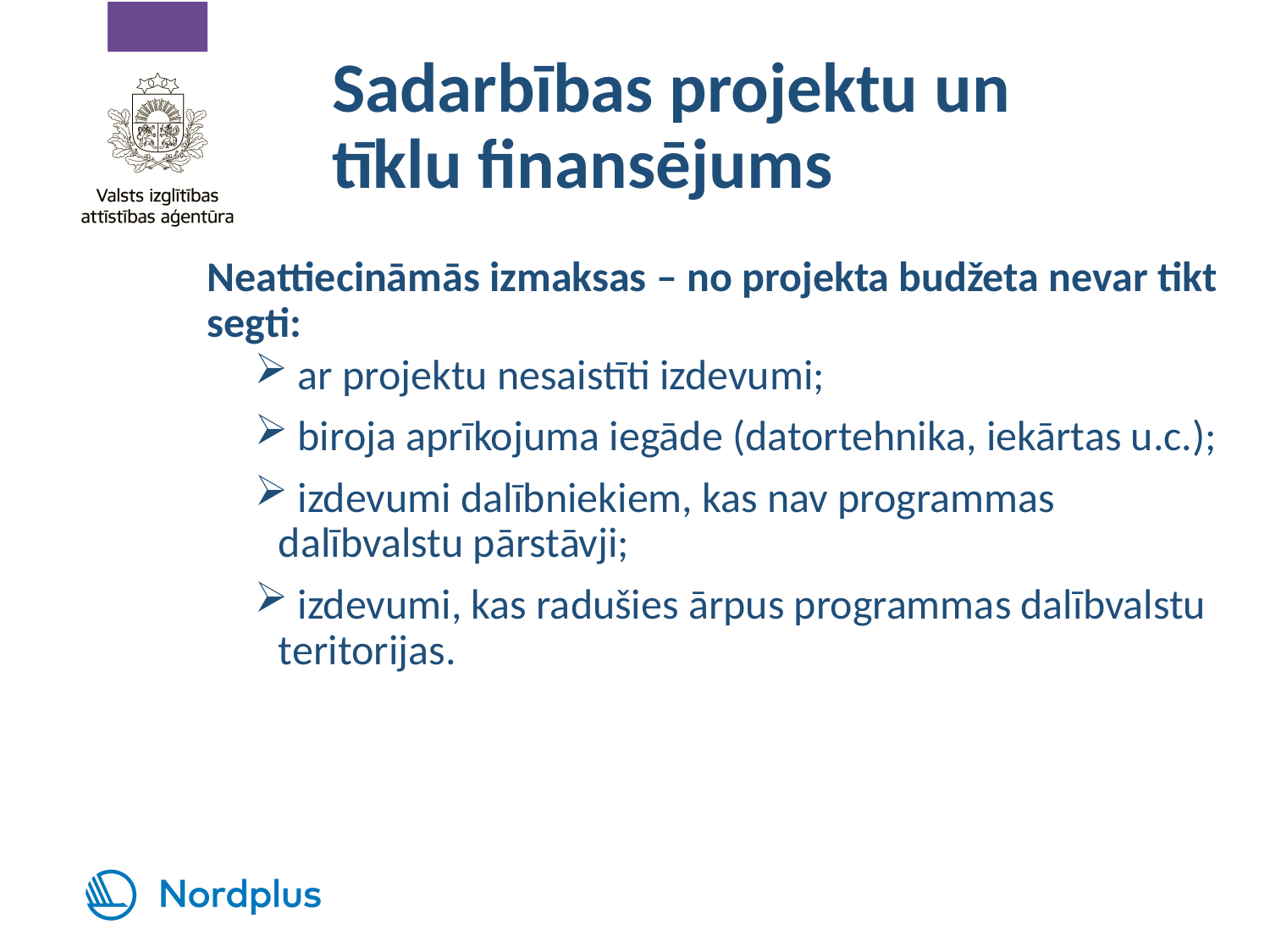

Sadarbības projektu un   tīklu finansējums
Neattiecināmās izmaksas – no projekta budžeta nevar tikt segti:
 ar projektu nesaistīti izdevumi;
 biroja aprīkojuma iegāde (datortehnika, iekārtas u.c.);
 izdevumi dalībniekiem, kas nav programmas dalībvalstu pārstāvji;
 izdevumi, kas radušies ārpus programmas dalībvalstu teritorijas.